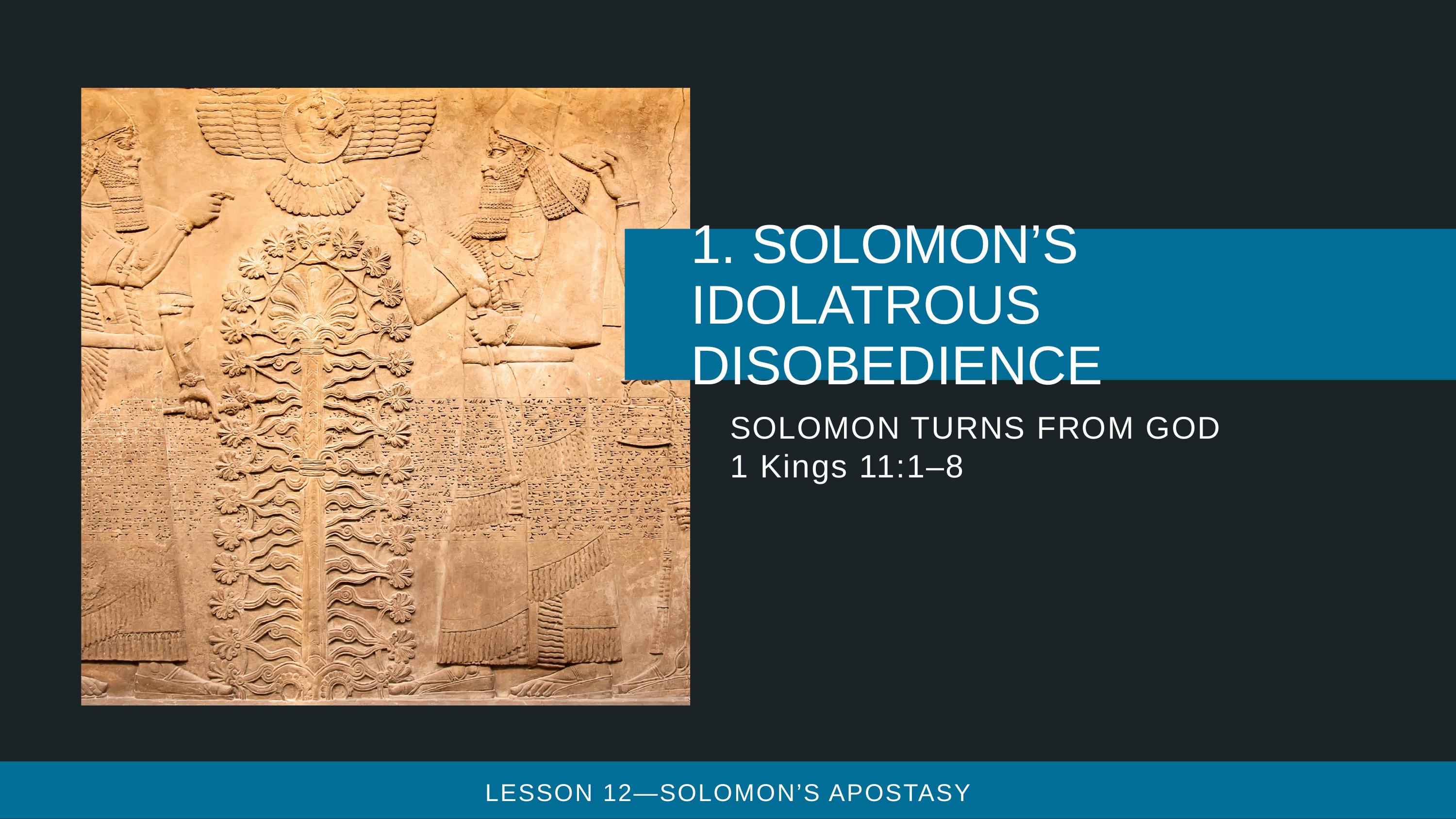

SOLOMON TURNS FROM GOD
1 Kings 11:1–8